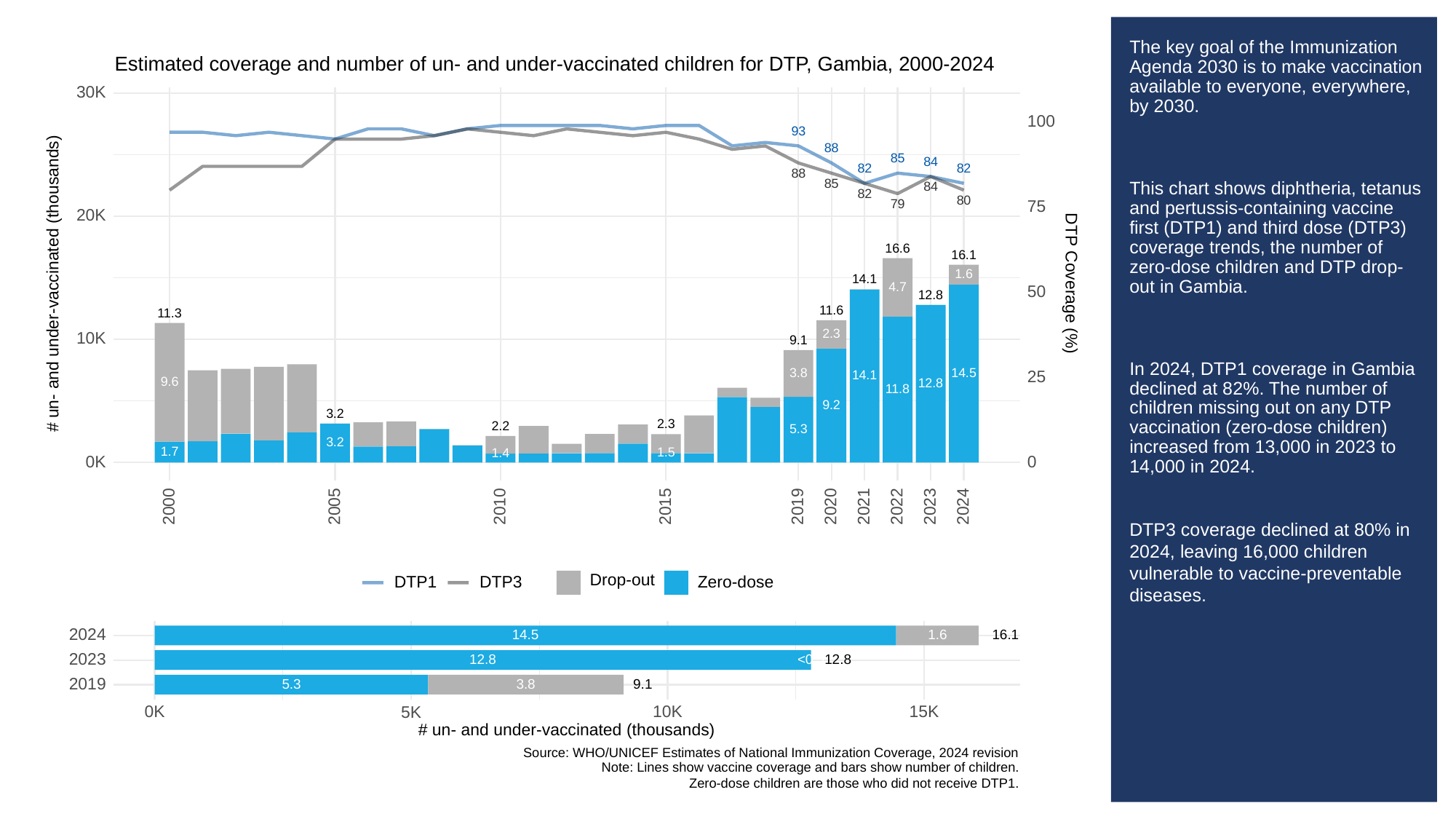

# The key goal of the Immunization Agenda 2030 is to make vaccination available to everyone, everywhere, by 2030.

This chart shows diphtheria, tetanus and pertussis-containing vaccine first (DTP1) and third dose (DTP3) coverage trends, the number of zero-dose children and DTP drop-out in Gambia.

In 2024, DTP1 coverage in Gambia declined at 82%. The number of children missing out on any DTP vaccination (zero-dose children) increased from 13,000 in 2023 to 14,000 in 2024.

DTP3 coverage declined at 80% in 2024, leaving 16,000 children vulnerable to vaccine-preventable diseases.

Estimated coverage and number of un- and under-vaccinated children for DTP, Gambia, 2000-2024
30K

100

93

88
85

84
82
82
88
85
84
82
80
79
75
20K

16.6
16.1

1.6
14.1
# un- and under-vaccinated (thousands)
DTP Coverage (%)

4.7

50

12.8

11.6
11.3

2.3
10K
9.1

3.8
14.5

25
14.1
9.6
12.8
11.8

9.2

3.2

2.3

2.2

5.3

3.2

1.7
1.5
1.4

0K
0

2023
2000
2005
2010
2015
2019
2020
2021
2022
2024

Drop-out
DTP3
Zero-dose
DTP1

2024
14.5
1.6
16.1

2023
12.8
<0.5
12.8

2019
5.3
3.8
9.1

0K
10K
15K
5K
# un- and under-vaccinated (thousands)
Source: WHO/UNICEF Estimates of National Immunization Coverage, 2024 revision
Note: Lines show vaccine coverage and bars show number of children.
Zero-dose children are those who did not receive DTP1.